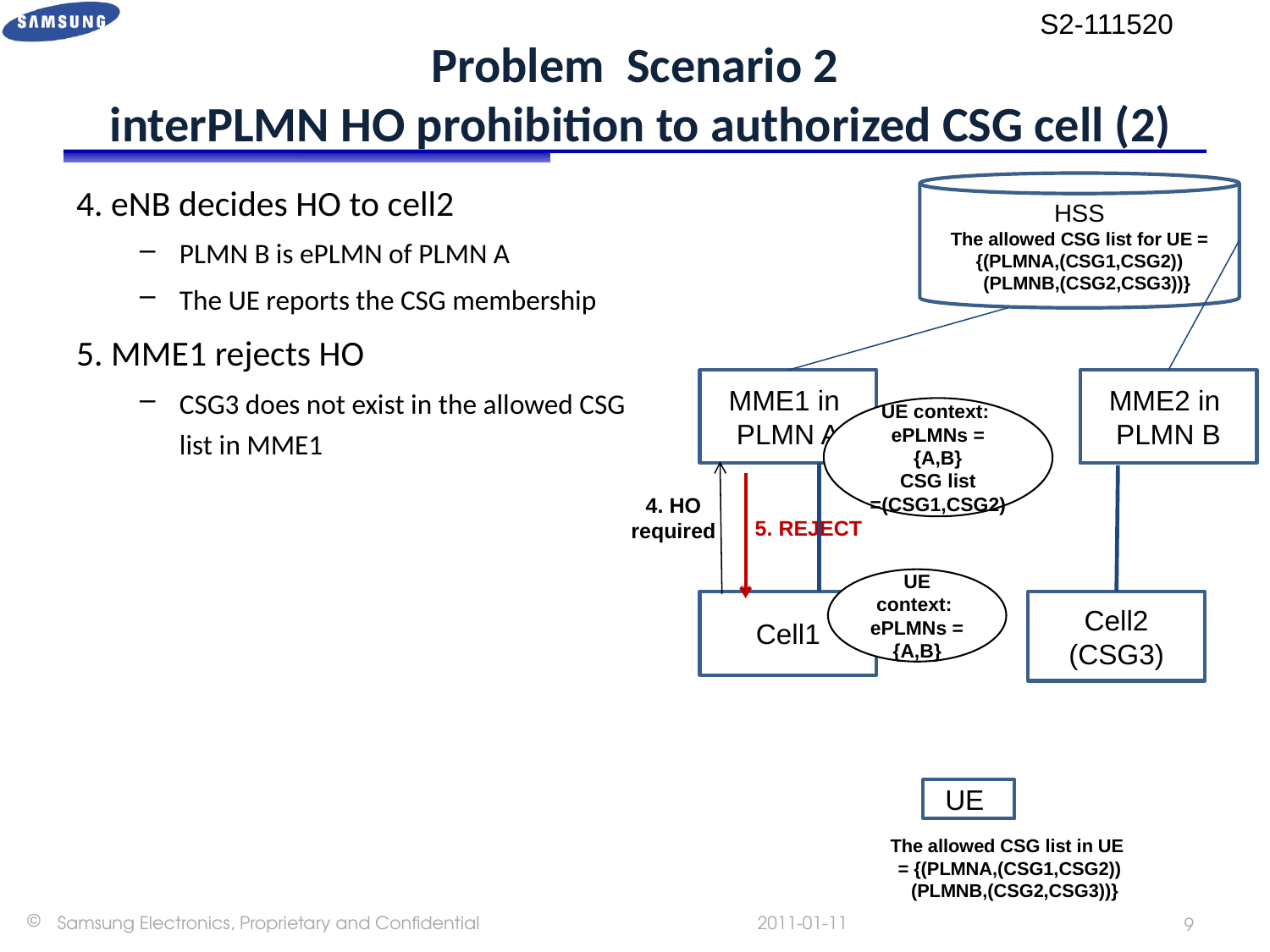

S2-111520
# Problem  Scenario 2 interPLMN HO prohibition to authorized CSG cell (2)
4. eNB decides HO to cell2
PLMN B is ePLMN of PLMN A
The UE reports the CSG membership
5. MME1 rejects HO
CSG3 does not exist in the allowed CSG list in MME1
HSS
The allowed CSG list for UE = {(PLMNA,(CSG1,CSG2))
    (PLMNB,(CSG2,CSG3))}
MME1 in  PLMN A
MME2 in  PLMN B
Cell1
Cell2 (CSG3)
The allowed CSG list in UE
 = {(PLMNA,(CSG1,CSG2))
    (PLMNB,(CSG2,CSG3))}
UE context:
ePLMNs = {A,B}
CSG list =(CSG1,CSG2)
4. HO required
5. REJECT
UE context:
ePLMNs = {A,B}
UE
2011-01-11
9